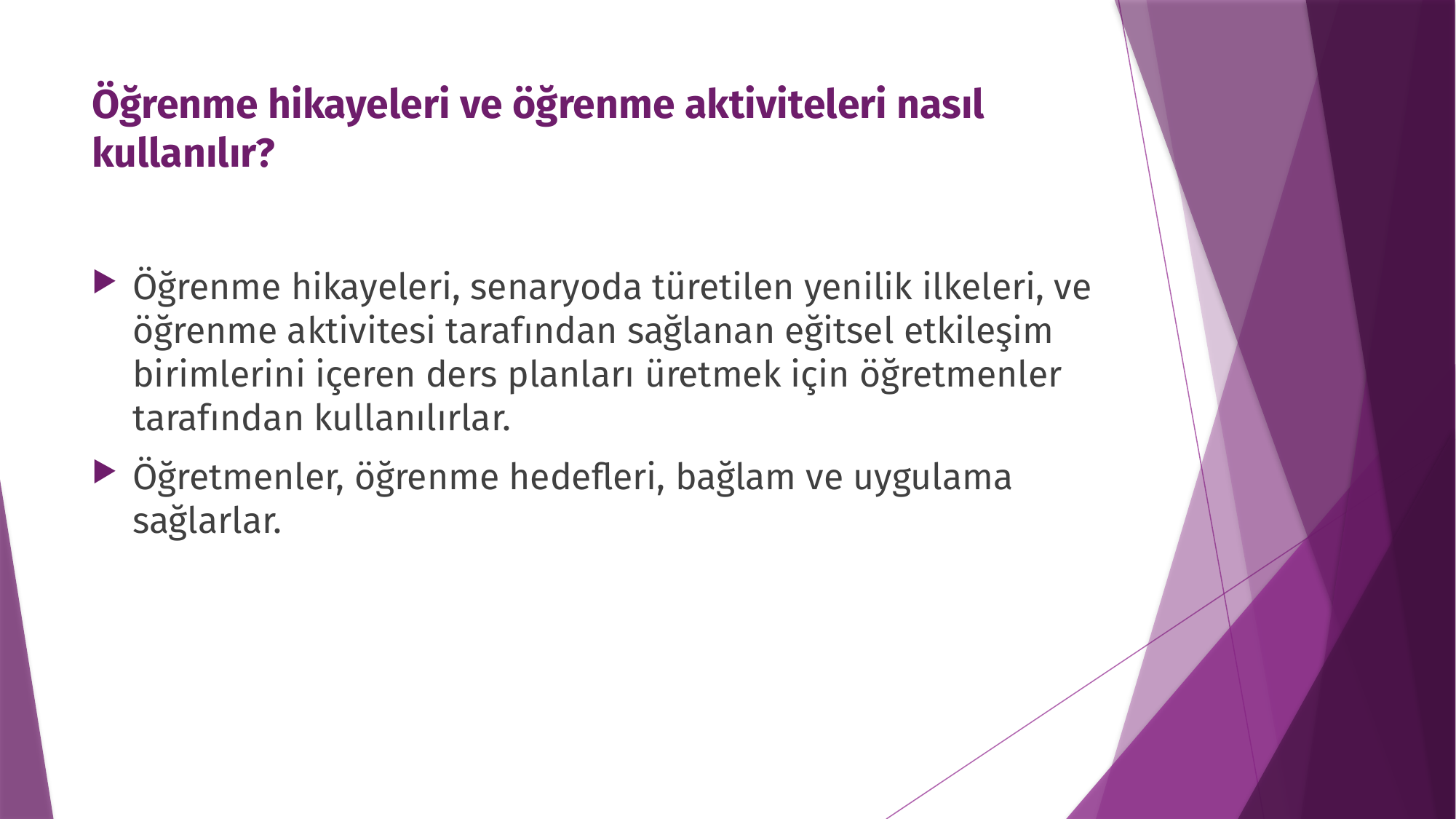

# Öğrenme hikayeleri ve öğrenme aktiviteleri nasıl kullanılır?
Öğrenme hikayeleri, senaryoda türetilen yenilik ilkeleri, ve öğrenme aktivitesi tarafından sağlanan eğitsel etkileşim birimlerini içeren ders planları üretmek için öğretmenler tarafından kullanılırlar.
Öğretmenler, öğrenme hedefleri, bağlam ve uygulama sağlarlar.